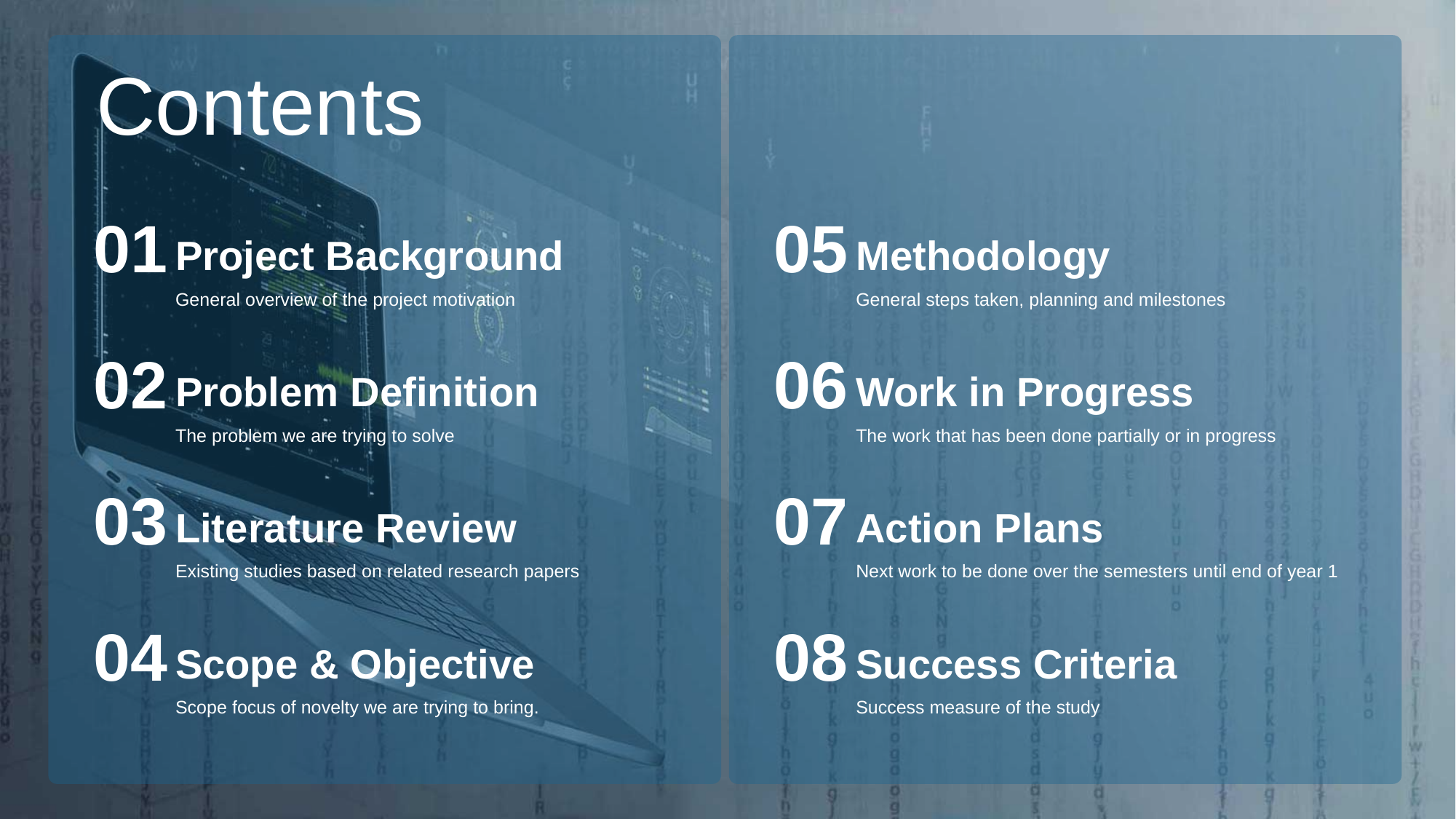

Contents
01
Project Background
05
Methodology
General overview of the project motivation
General steps taken, planning and milestones
02
Problem Definition
06
Work in Progress
The problem we are trying to solve
The work that has been done partially or in progress
03
Literature Review
07
Action Plans
Existing studies based on related research papers
Next work to be done over the semesters until end of year 1
04
Scope & Objective
08
Success Criteria
Scope focus of novelty we are trying to bring.
Success measure of the study